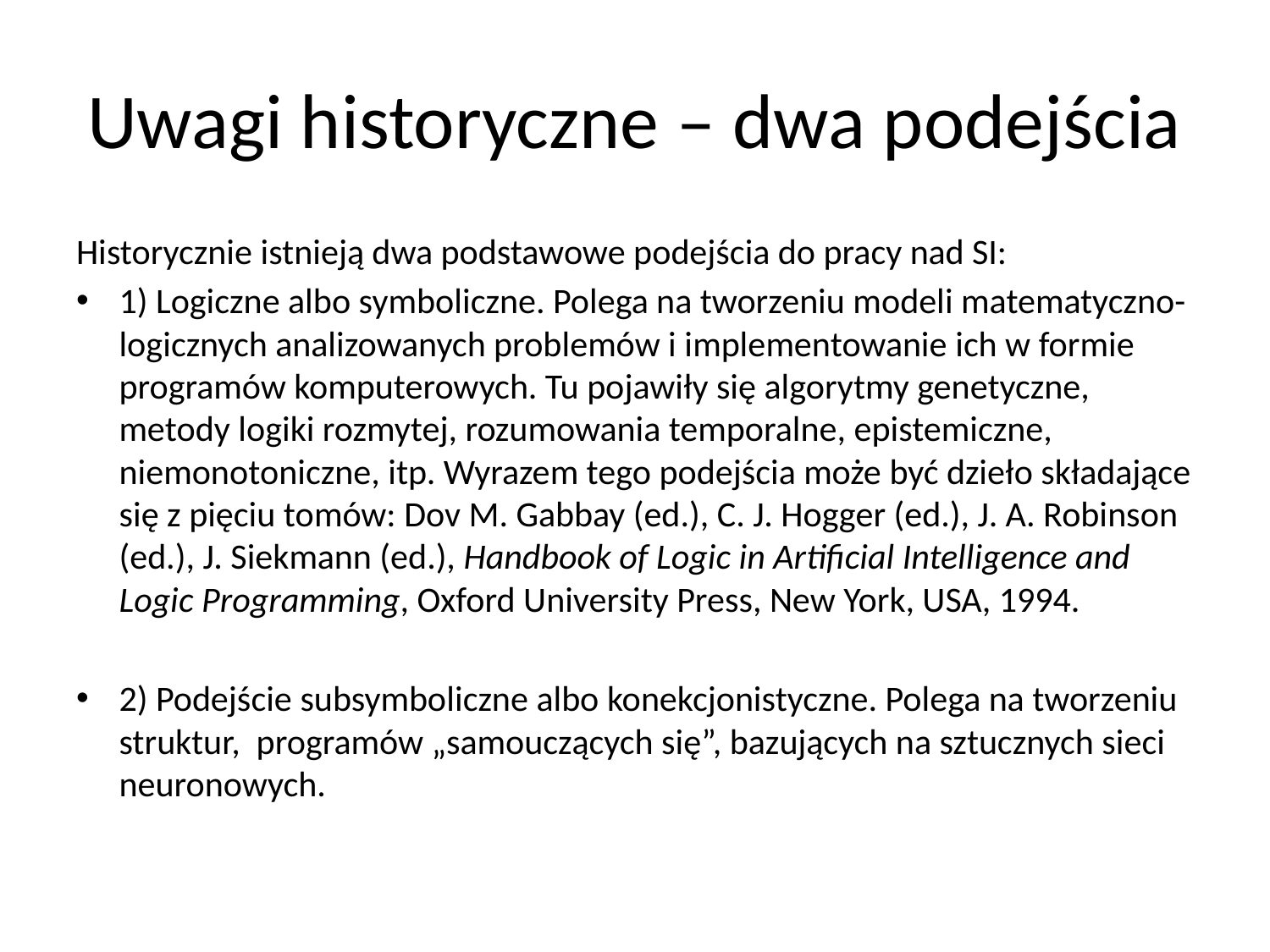

# Uwagi historyczne – dwa podejścia
Historycznie istnieją dwa podstawowe podejścia do pracy nad SI:
1) Logiczne albo symboliczne. Polega na tworzeniu modeli matematyczno-logicznych analizowanych problemów i implementowanie ich w formie programów komputerowych. Tu pojawiły się algorytmy genetyczne, metody logiki rozmytej, rozumowania temporalne, epistemiczne, niemonotoniczne, itp. Wyrazem tego podejścia może być dzieło składające się z pięciu tomów: Dov M. Gabbay (ed.), C. J. Hogger (ed.), J. A. Robinson (ed.), J. Siekmann (ed.), Handbook of Logic in Artificial Intelligence and Logic Programming, Oxford University Press, New York, USA, 1994.

2) Podejście subsymboliczne albo konekcjonistyczne. Polega na tworzeniu struktur,  programów „samouczących się”, bazujących na sztucznych sieci neuronowych.